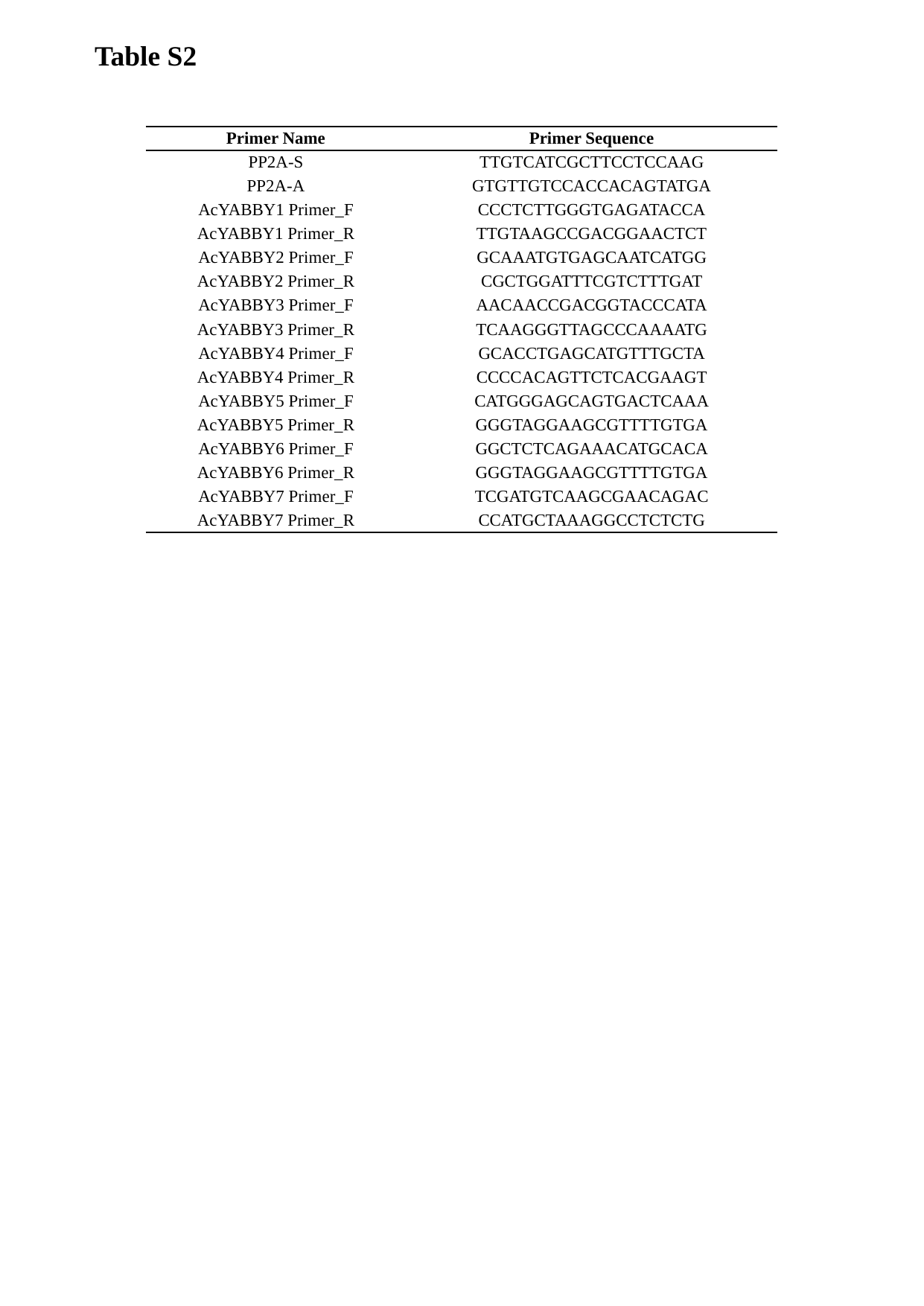

Table S2
| Primer Name | Primer Sequence |
| --- | --- |
| PP2A-S | TTGTCATCGCTTCCTCCAAG |
| PP2A-A | GTGTTGTCCACCACAGTATGA |
| AcYABBY1 Primer\_F | CCCTCTTGGGTGAGATACCA |
| AcYABBY1 Primer\_R | TTGTAAGCCGACGGAACTCT |
| AcYABBY2 Primer\_F | GCAAATGTGAGCAATCATGG |
| AcYABBY2 Primer\_R | CGCTGGATTTCGTCTTTGAT |
| AcYABBY3 Primer\_F | AACAACCGACGGTACCCATA |
| AcYABBY3 Primer\_R | TCAAGGGTTAGCCCAAAATG |
| AcYABBY4 Primer\_F | GCACCTGAGCATGTTTGCTA |
| AcYABBY4 Primer\_R | CCCCACAGTTCTCACGAAGT |
| AcYABBY5 Primer\_F | CATGGGAGCAGTGACTCAAA |
| AcYABBY5 Primer\_R | GGGTAGGAAGCGTTTTGTGA |
| AcYABBY6 Primer\_F | GGCTCTCAGAAACATGCACA |
| AcYABBY6 Primer\_R | GGGTAGGAAGCGTTTTGTGA |
| AcYABBY7 Primer\_F | TCGATGTCAAGCGAACAGAC |
| AcYABBY7 Primer\_R | CCATGCTAAAGGCCTCTCTG |